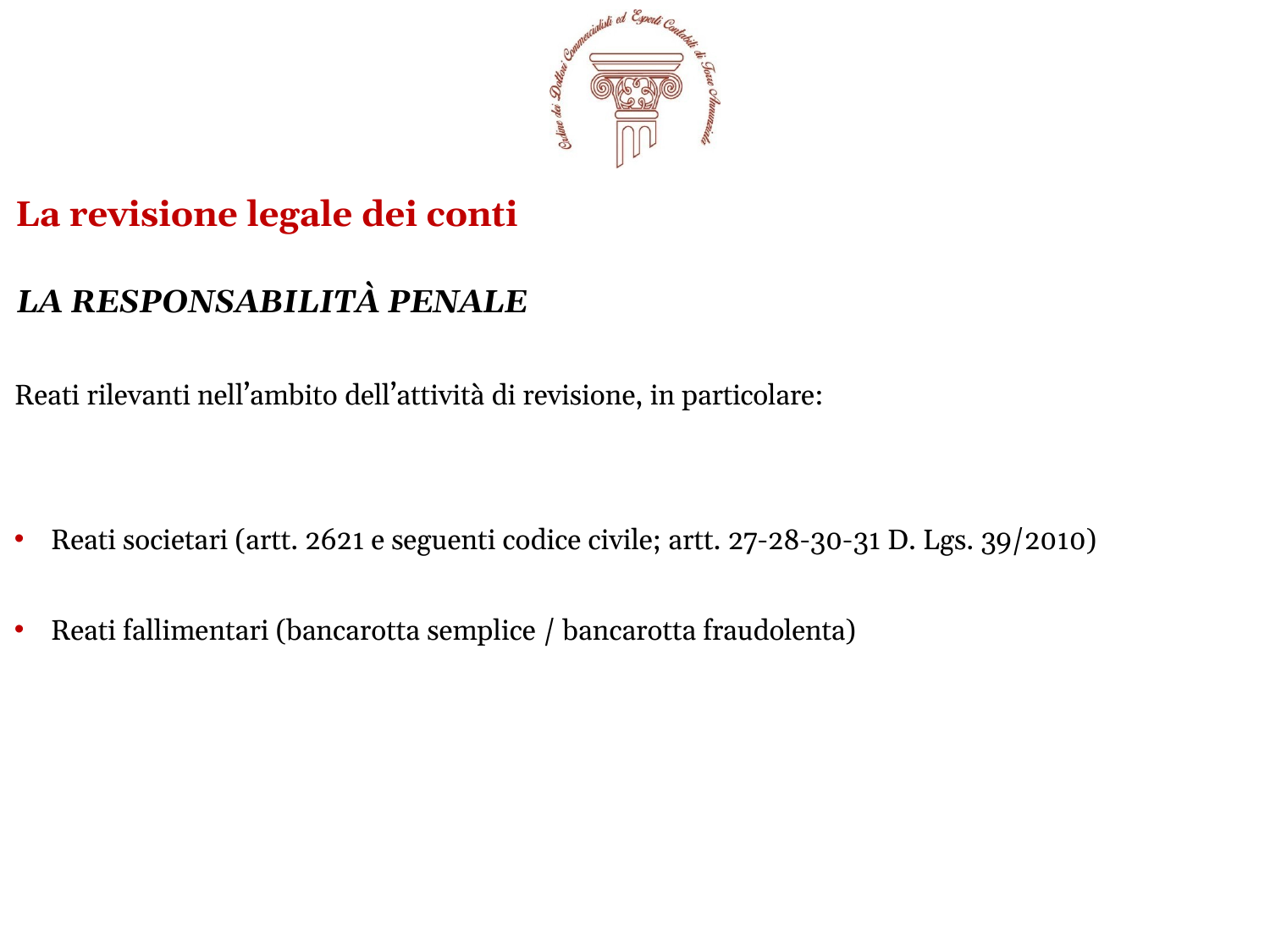

# La revisione legale dei conti
LA RESPONSABILITÀ PENALE

Reati rilevanti nell’ambito dell’attività di revisione, in particolare:
Reati societari (artt. 2621 e seguenti codice civile; artt. 27-28-30-31 D. Lgs. 39/2010)

Reati fallimentari (bancarotta semplice / bancarotta fraudolenta)